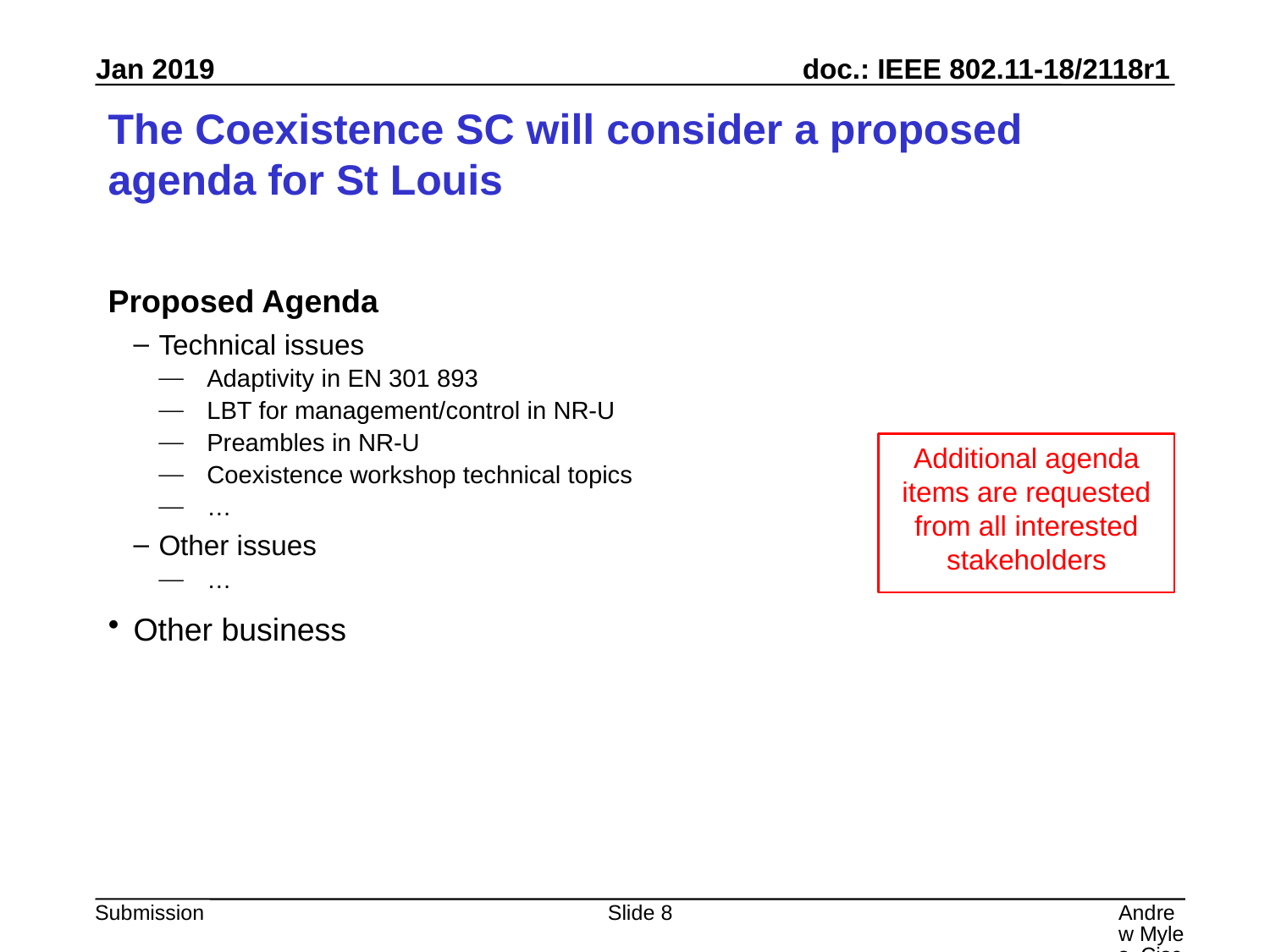

# The Coexistence SC will consider a proposed agenda for St Louis
Proposed Agenda
Technical issues
Adaptivity in EN 301 893
LBT for management/control in NR-U
Preambles in NR-U
Coexistence workshop technical topics
…
Other issues
…
Other business
Additional agenda items are requested from all interested stakeholders
Slide 8
Andrew Myles, Cisco